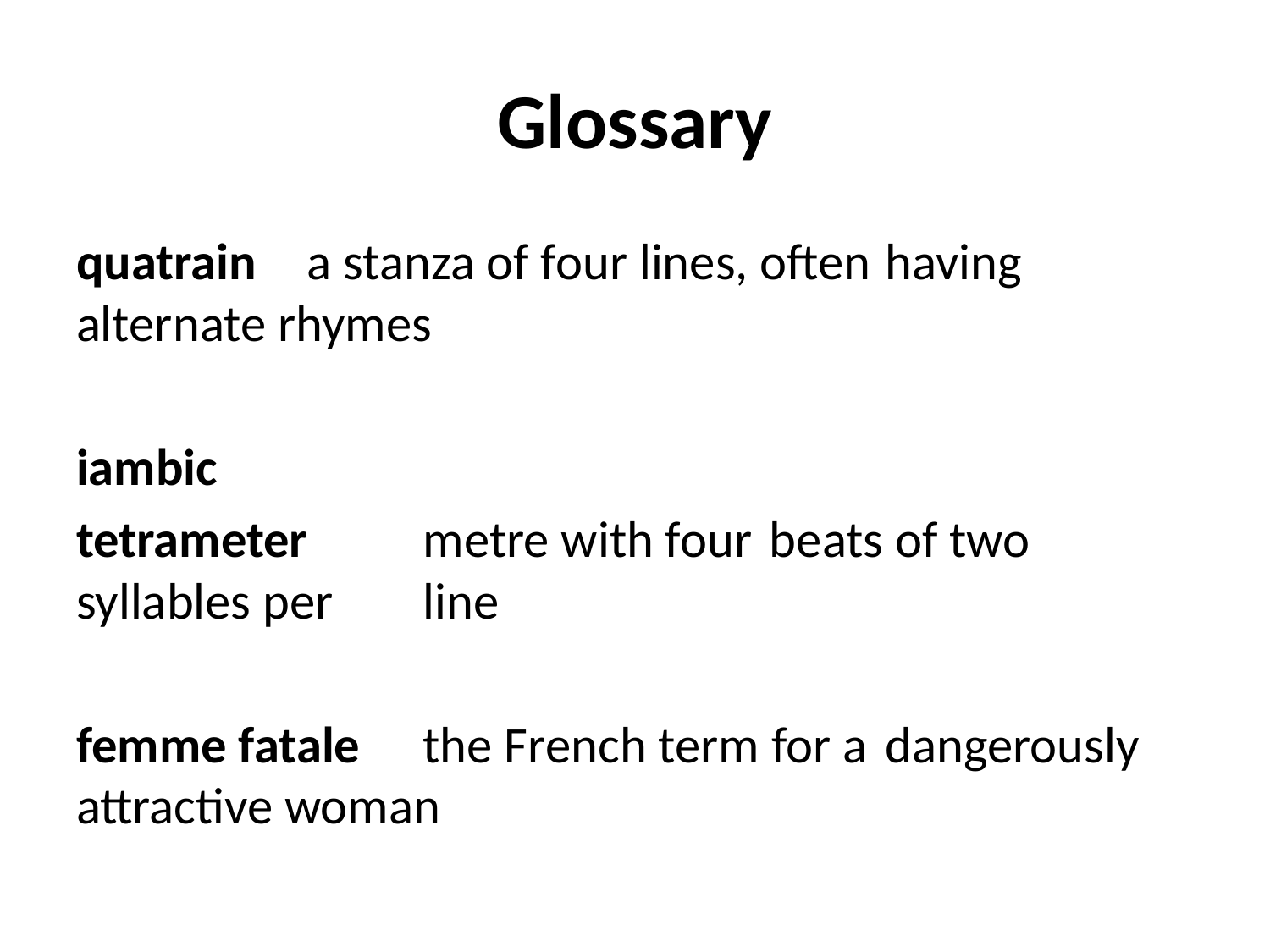

# Glossary
quatrain		a stanza of four lines, often 				having alternate rhymes

iambic
tetrameter 		metre with four 						beats of two syllables per 				line

femme fatale	the French term for a 					dangerously attractive woman